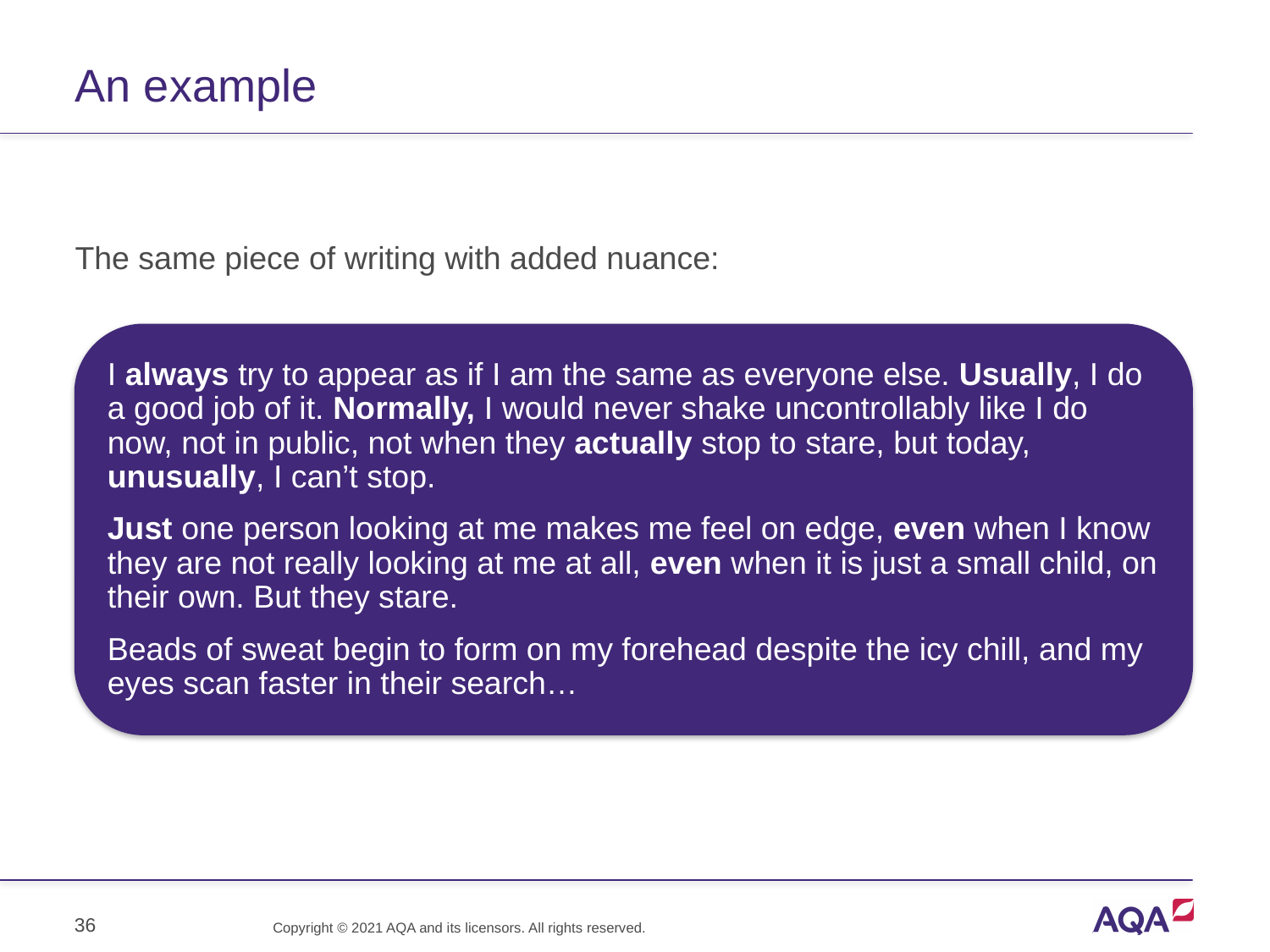

# An example
The same piece of writing with added nuance:

I always try to appear as if I am the same as everyone else. Usually, I do a good job of it. Normally, I would never shake uncontrollably like I do now, not in public, not when they actually stop to stare, but today, unusually, I can’t stop.
Just one person looking at me makes me feel on edge, even when I know they are not really looking at me at all, even when it is just a small child, on their own. But they stare.
Beads of sweat begin to form on my forehead despite the icy chill, and my eyes scan faster in their search…
36
Copyright © 2021 AQA and its licensors. All rights reserved.